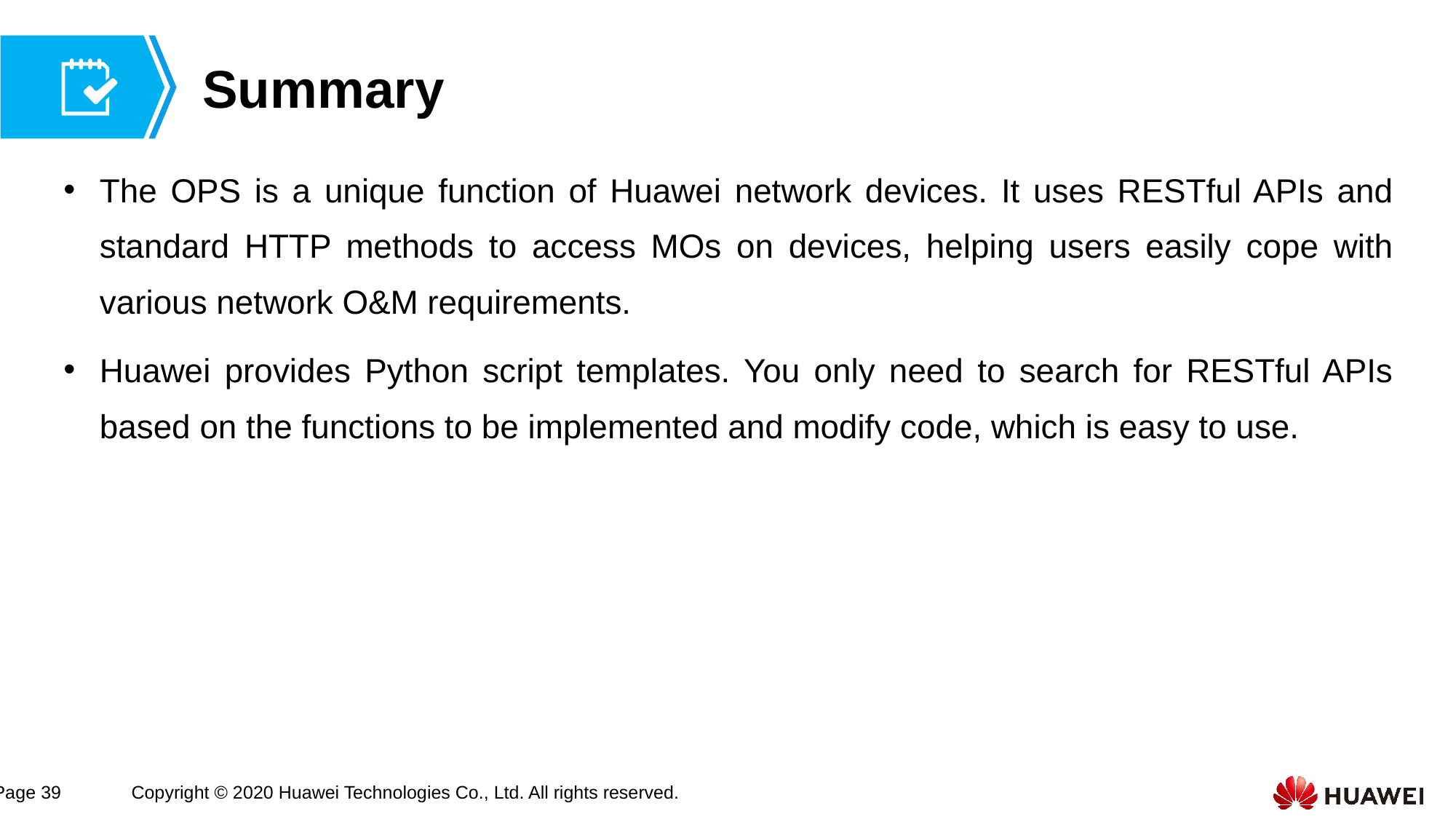

The OPS is a unique function of Huawei network devices. It uses RESTful APIs and standard HTTP methods to access MOs on devices, helping users easily cope with various network O&M requirements.
Huawei provides Python script templates. You only need to search for RESTful APIs based on the functions to be implemented and modify code, which is easy to use.